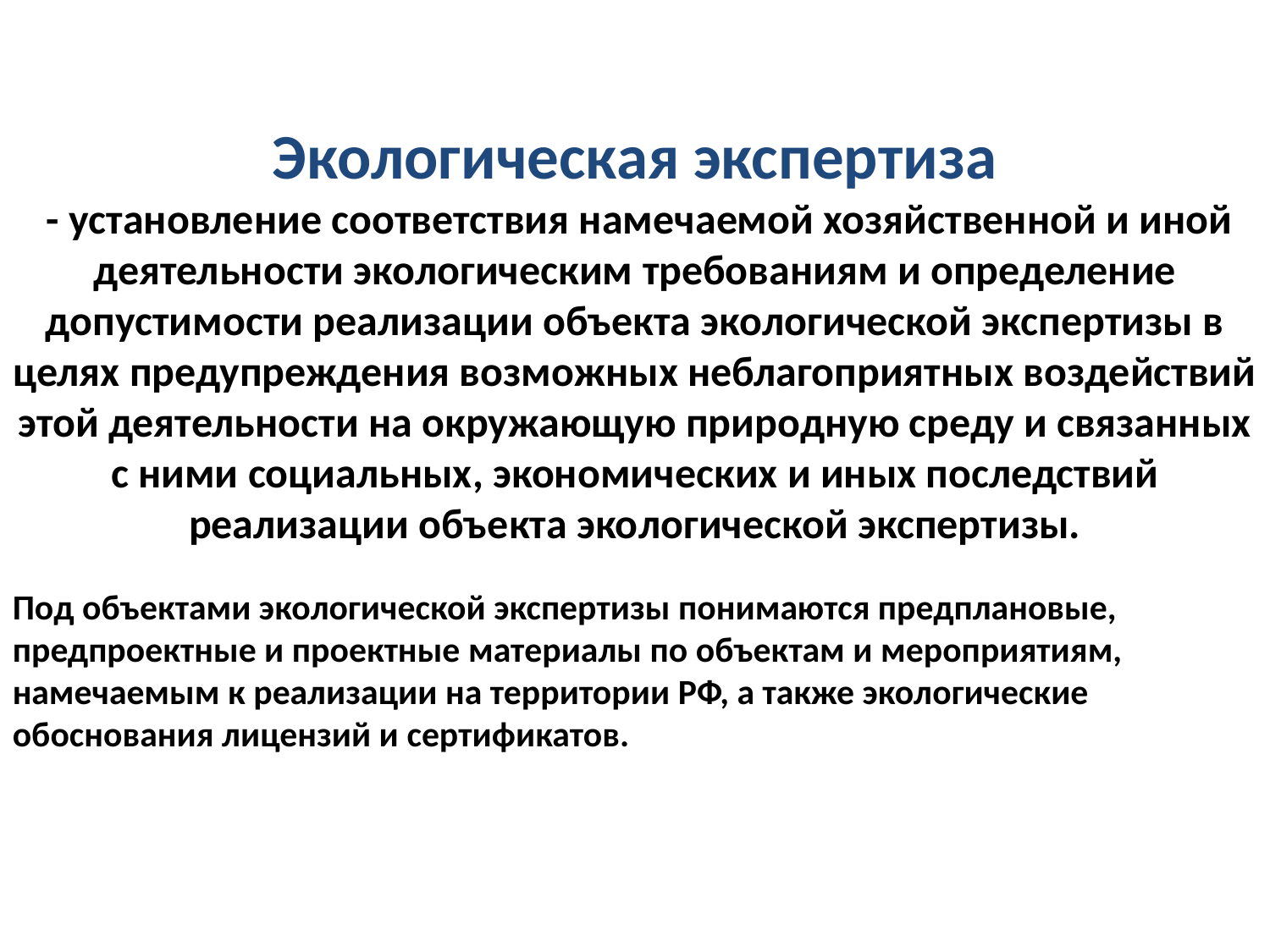

Экологическая экспертиза
 - установление соответствия намечаемой хозяйственной и иной деятельности экологическим требованиям и определение допустимости реализации объекта экологической экспертизы в целях предупреждения возможных неблагоприятных воздействий этой деятельности на окружающую природную среду и связанных с ними социальных, экономических и иных последствий реализации объекта экологической экспертизы.

Под объектами экологической экспертизы понимаются предплановые, предпроектные и проектные материалы по объектам и мероприятиям, намечаемым к реализации на территории РФ, а также экологические обоснования лицензий и сертификатов.